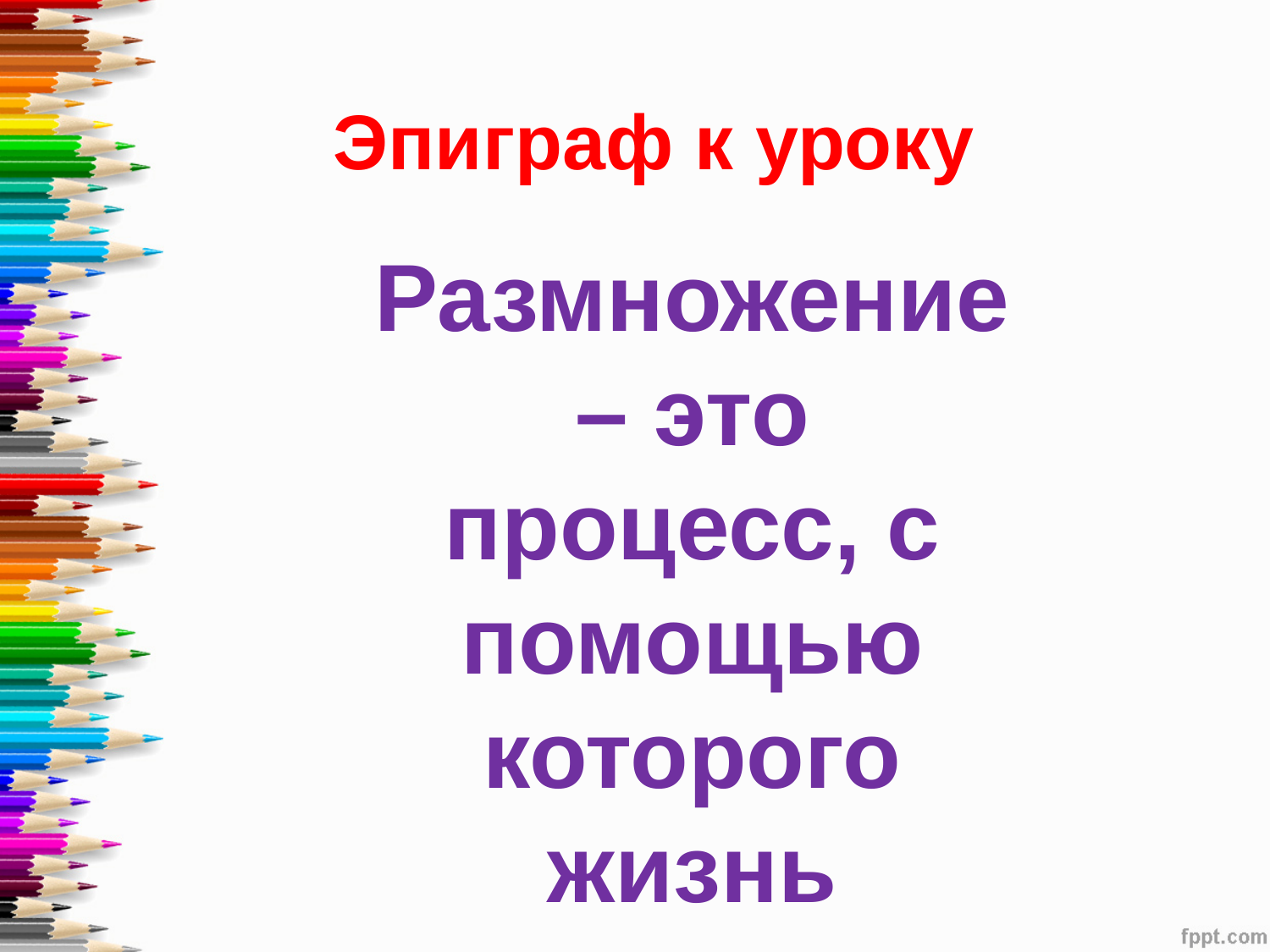

# Эпиграф к уроку
Размножение – это процесс, с помощью которого жизнь умудряется обвести вокруг пальца время